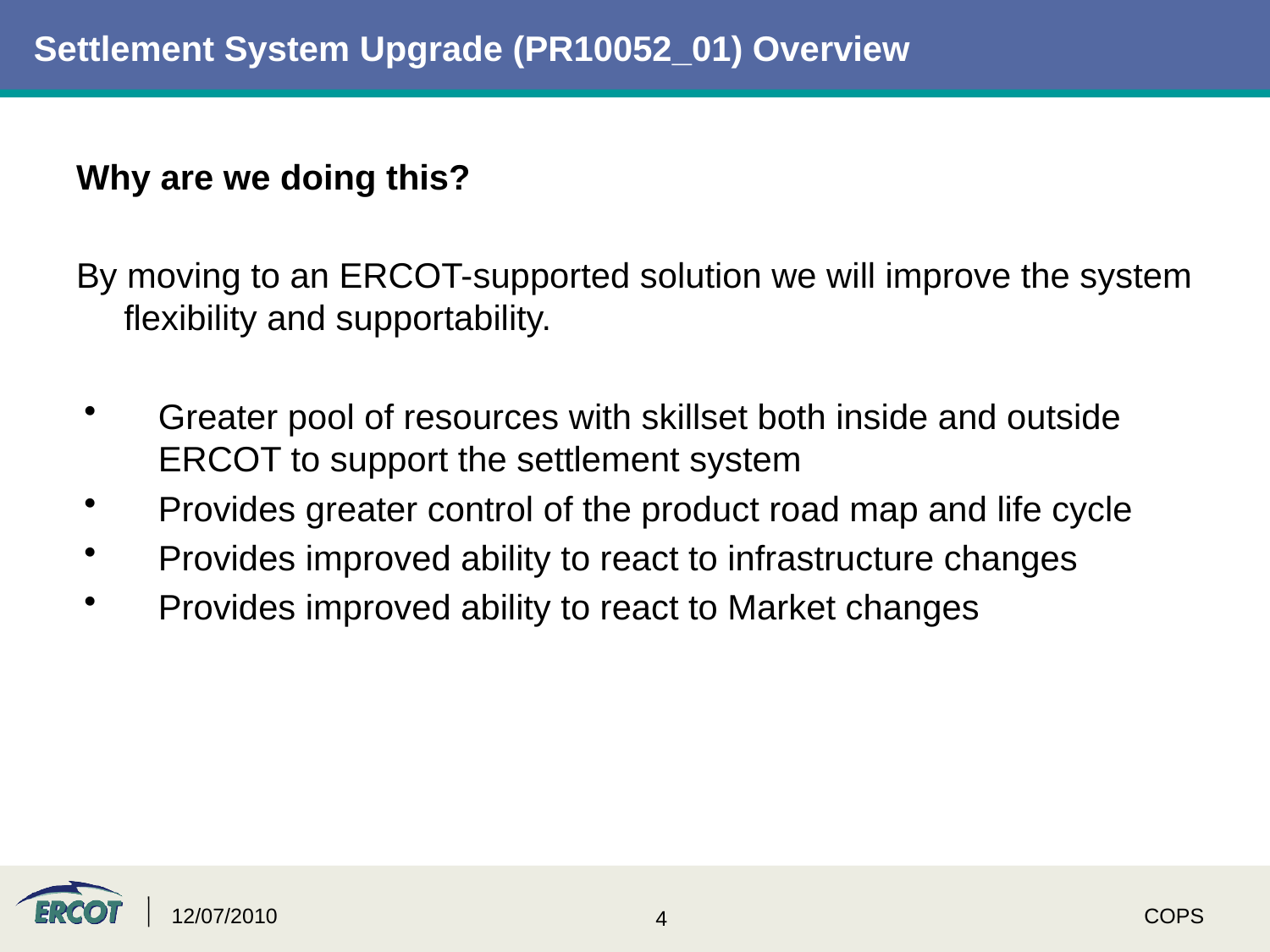

# Settlement System Upgrade (PR10052_01) Overview
Why are we doing this?

By moving to an ERCOT-supported solution we will improve the system flexibility and supportability.

Greater pool of resources with skillset both inside and outside ERCOT to support the settlement system
Provides greater control of the product road map and life cycle
Provides improved ability to react to infrastructure changes
Provides improved ability to react to Market changes

12/07/2010
COPS